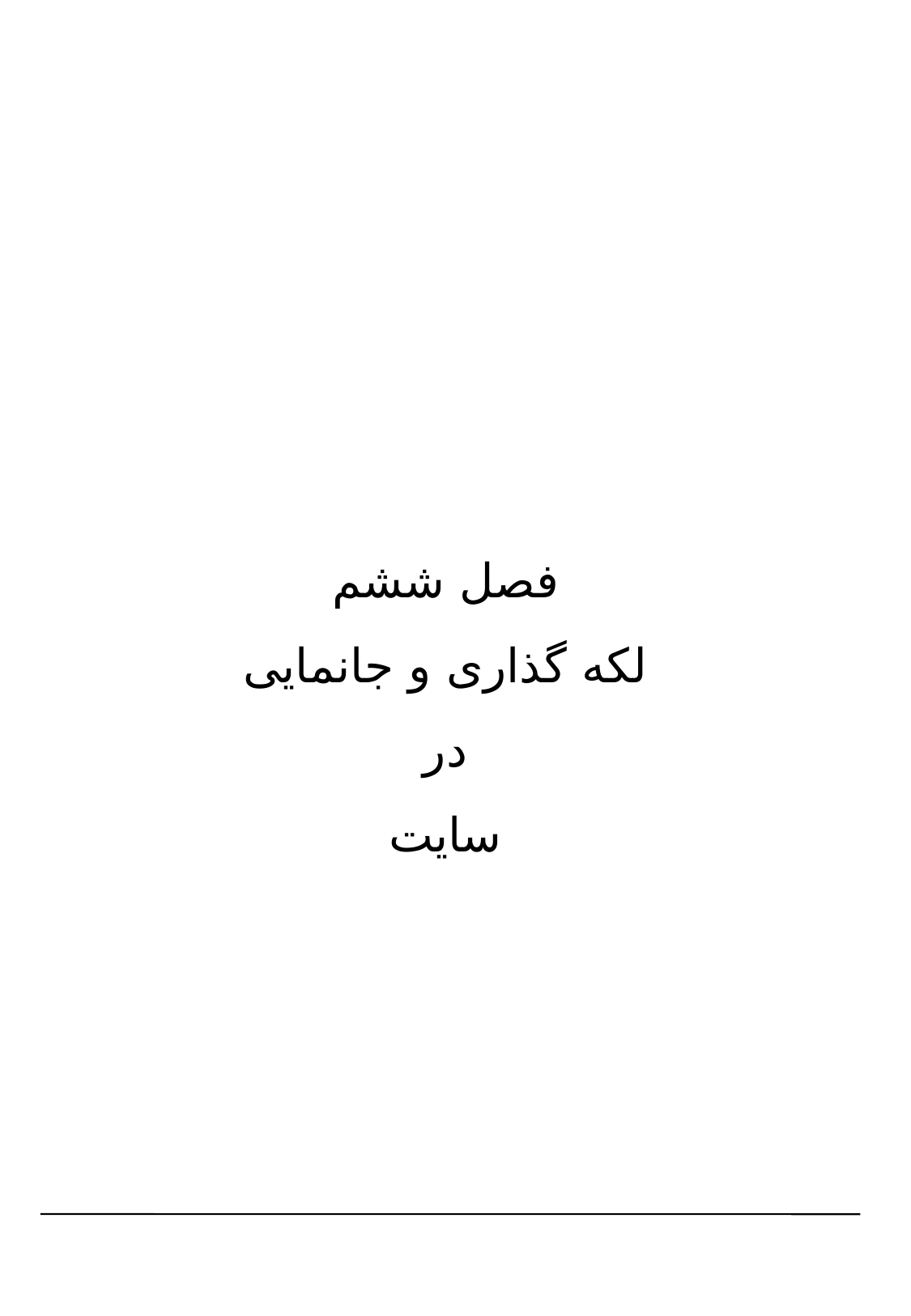

فصل ششم
لکه گذاری و جانمایی
در
سایت